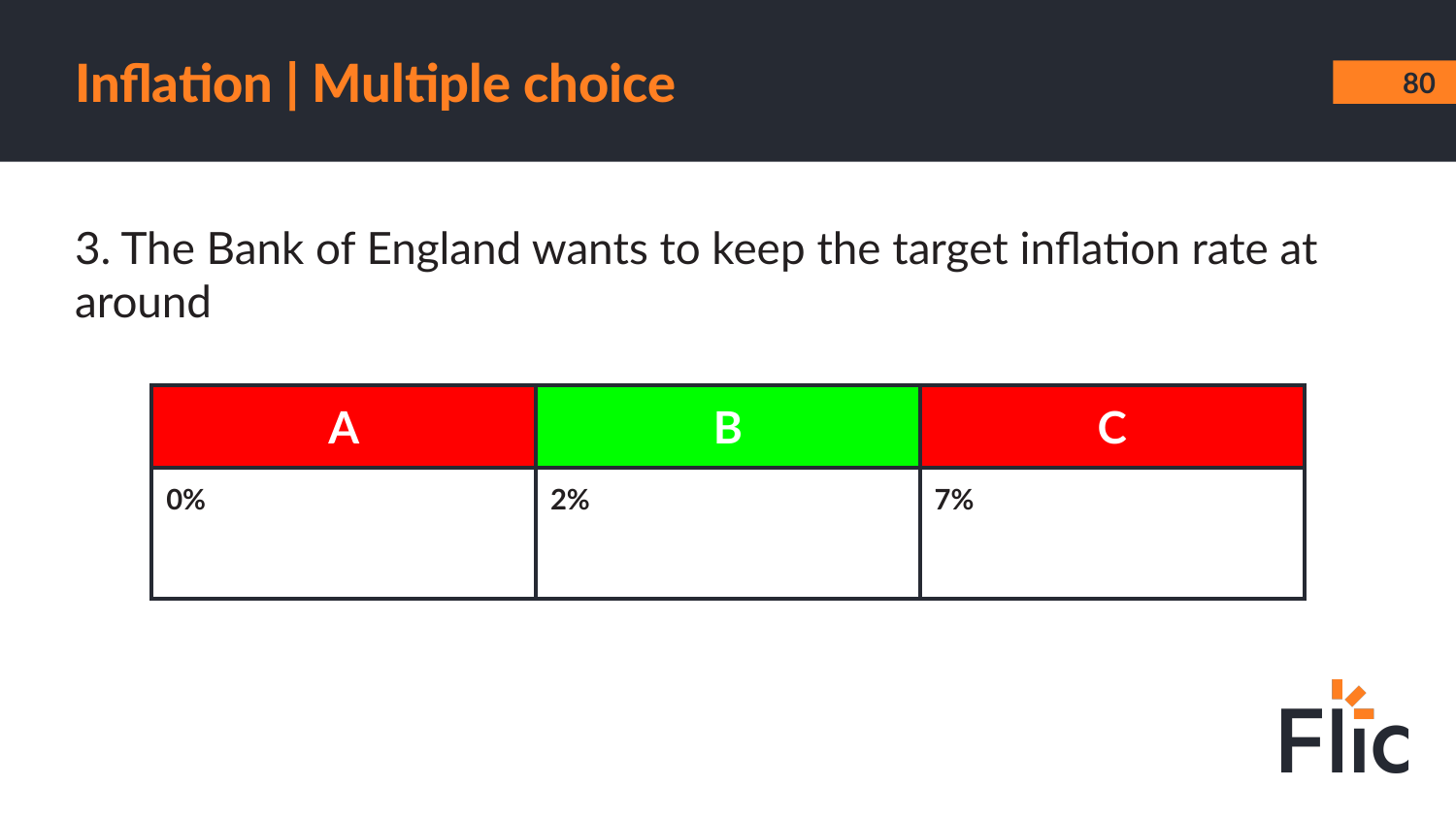

Inflation | Multiple choice
80
3. The Bank of England wants to keep the target inflation rate at around

| A | B | C |
| --- | --- | --- |
| 0% | 2% | 7% |